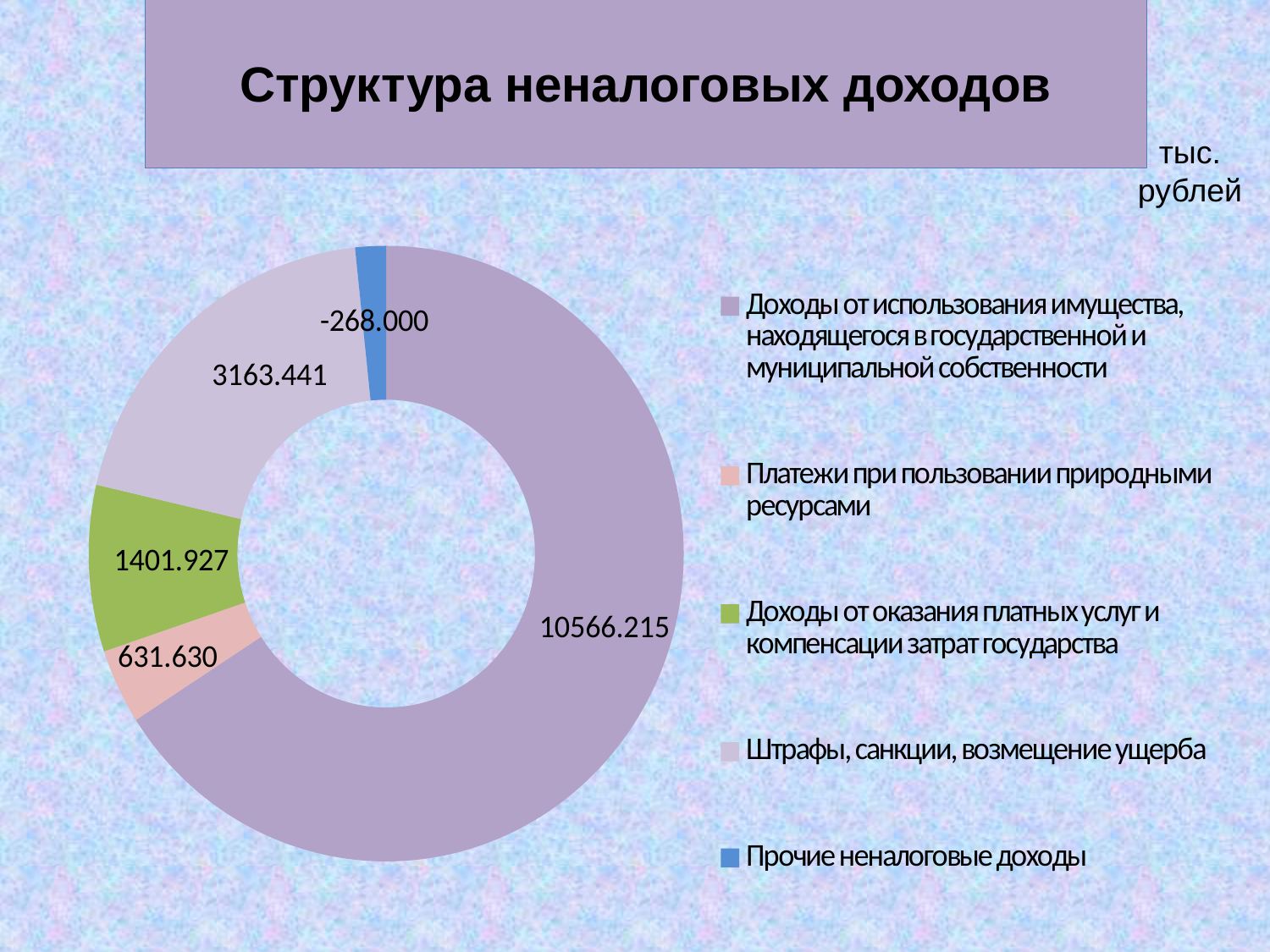

# Структура неналоговых доходов
тыс. рублей

### Chart

| Category | Столбец1 |
|---|---|
| Доходы от использования имущества, находящегося в государственной и муниципальной собственности | 10566.21506 |
| Платежи при пользовании природными ресурсами | 631.63049 |
| Доходы от оказания платных услуг и компенсации затрат государства | 1401.92734 |
| Штрафы, санкции, возмещение ущерба | 3163.441 |
| Прочие неналоговые доходы | -268.0 |